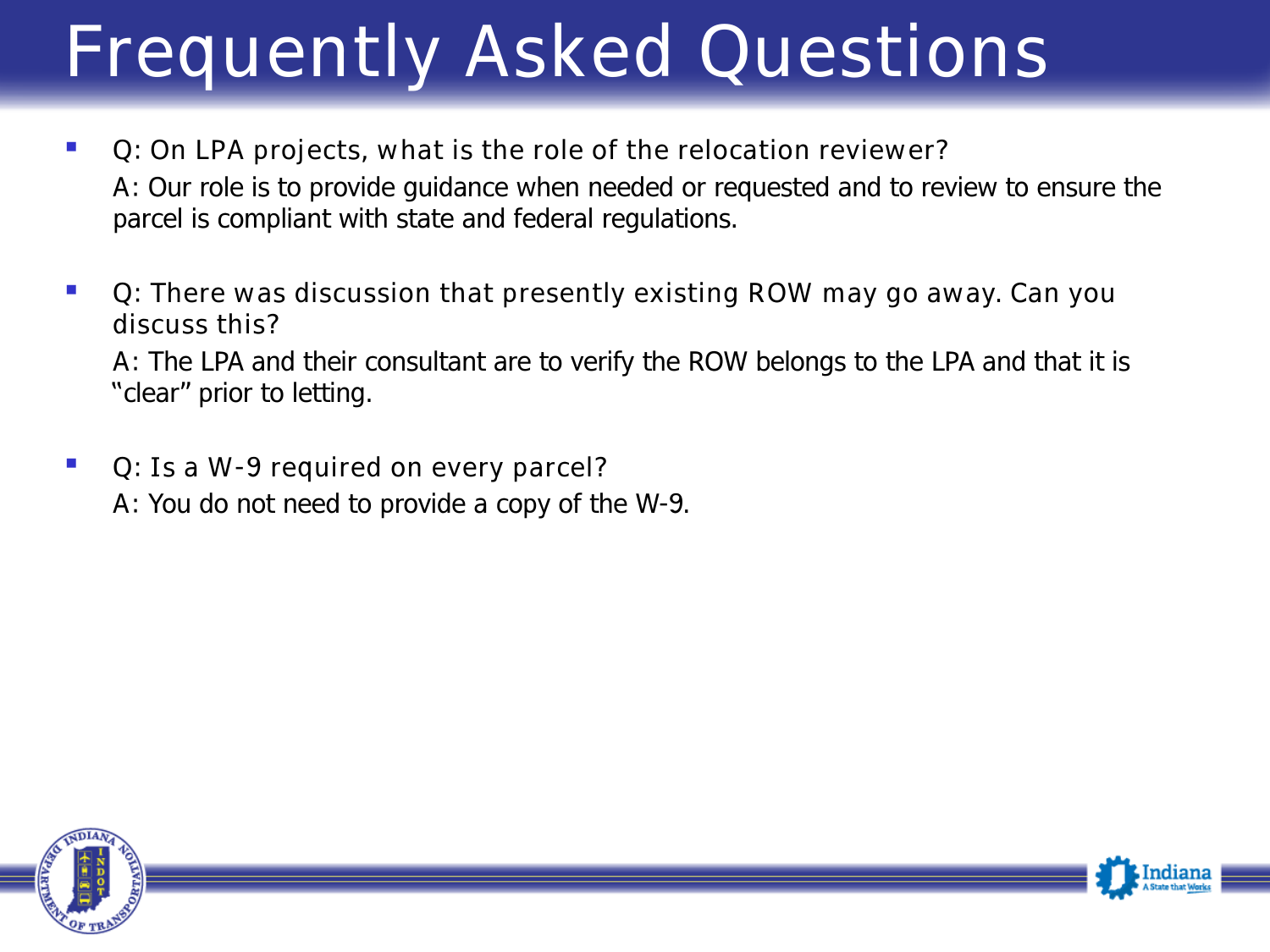

# Frequently Asked Questions
Q: On LPA projects, what is the role of the relocation reviewer?
	A: Our role is to provide guidance when needed or requested and to review to ensure the parcel is compliant with state and federal regulations.

Q: There was discussion that presently existing ROW may go away. Can you discuss this?
	A: The LPA and their consultant are to verify the ROW belongs to the LPA and that it is “clear” prior to letting.

Q: Is a W-9 required on every parcel?
	A: You do not need to provide a copy of the W-9.